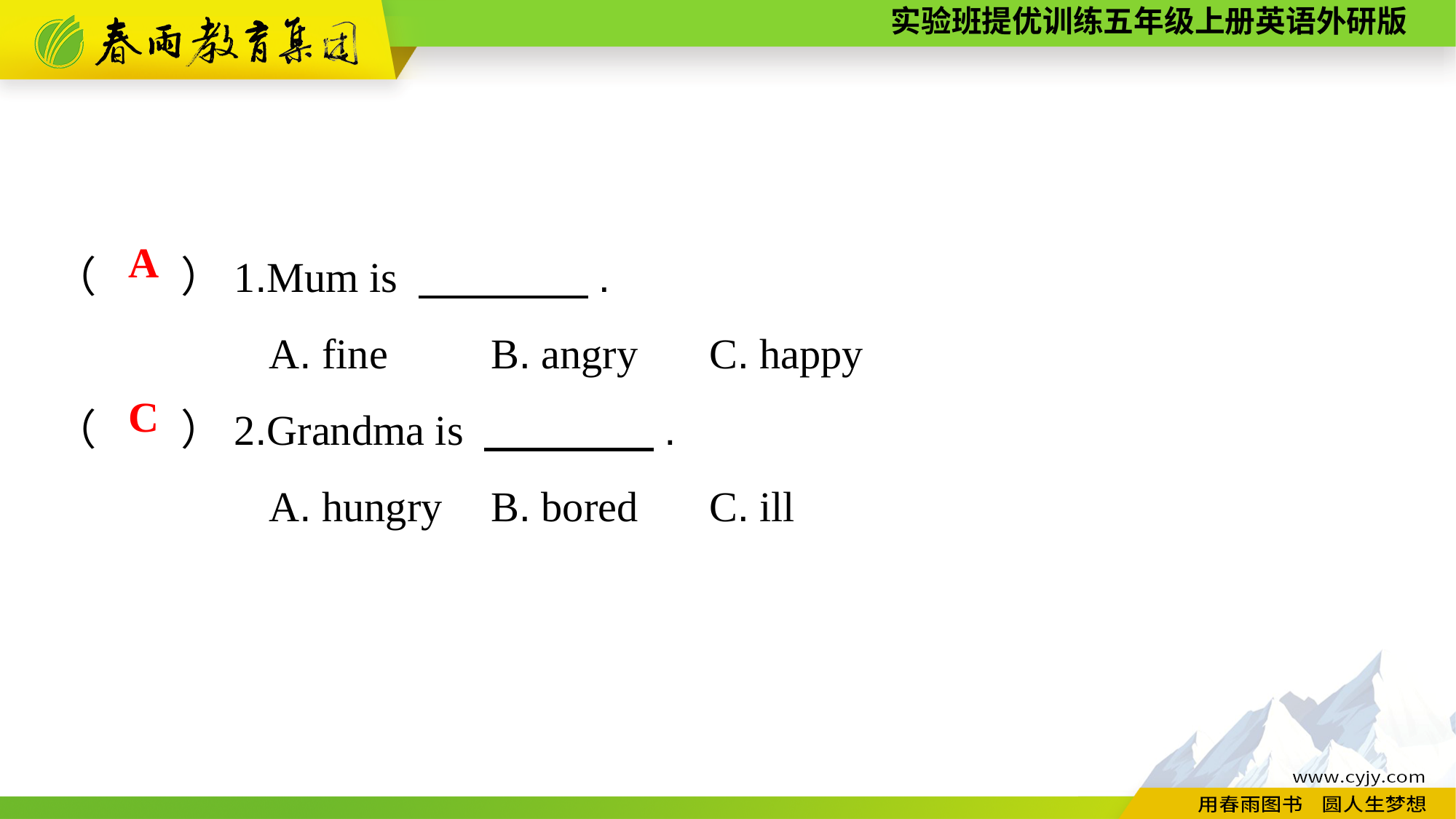

（　　）1.Mum is 　　　　.
A. fine	B. angry	C. happy
（　　）2.Grandma is 　　　　.
A. hungry	B. bored	C. ill
A
C